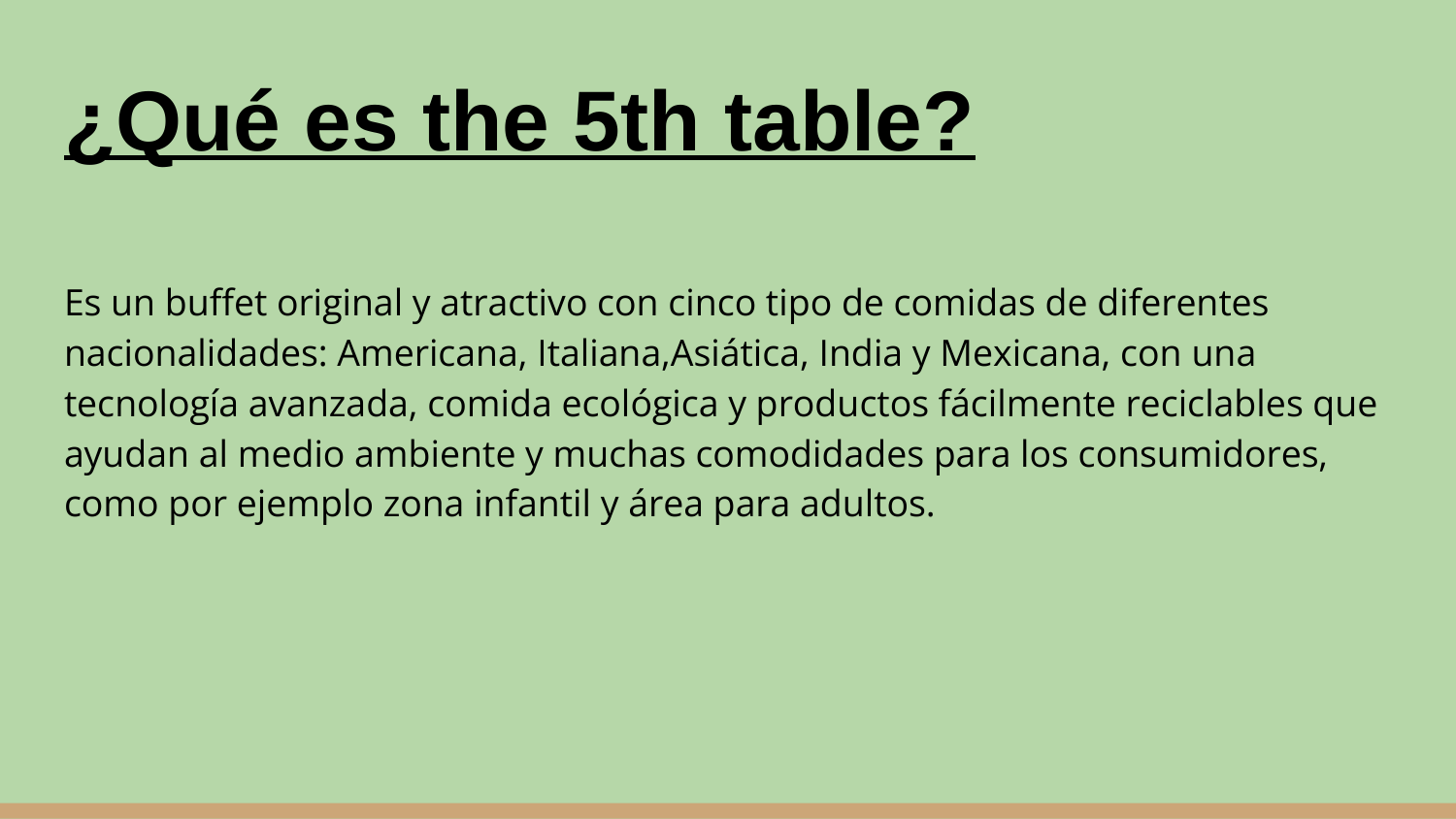

# ¿Qué es the 5th table?

Es un buffet original y atractivo con cinco tipo de comidas de diferentes nacionalidades: Americana, Italiana,Asiática, India y Mexicana, con una tecnología avanzada, comida ecológica y productos fácilmente reciclables que ayudan al medio ambiente y muchas comodidades para los consumidores, como por ejemplo zona infantil y área para adultos.